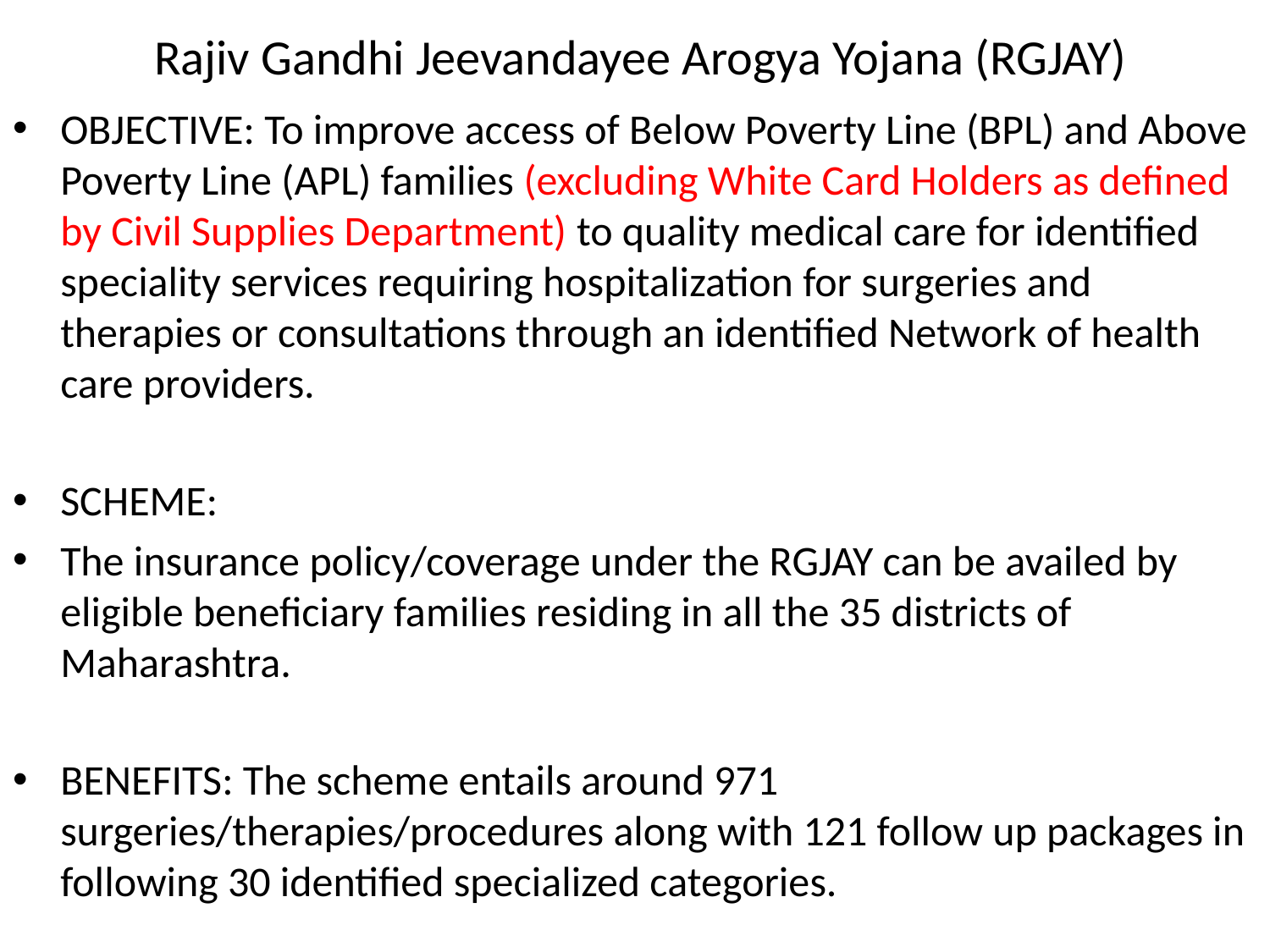

# Rajiv Gandhi Jeevandayee Arogya Yojana (RGJAY)
OBJECTIVE: To improve access of Below Poverty Line (BPL) and Above Poverty Line (APL) families (excluding White Card Holders as defined by Civil Supplies Department) to quality medical care for identified speciality services requiring hospitalization for surgeries and therapies or consultations through an identified Network of health care providers.

SCHEME:
The insurance policy/coverage under the RGJAY can be availed by eligible beneficiary families residing in all the 35 districts of Maharashtra.

BENEFITS: The scheme entails around 971 surgeries/therapies/procedures along with 121 follow up packages in following 30 identified specialized categories.